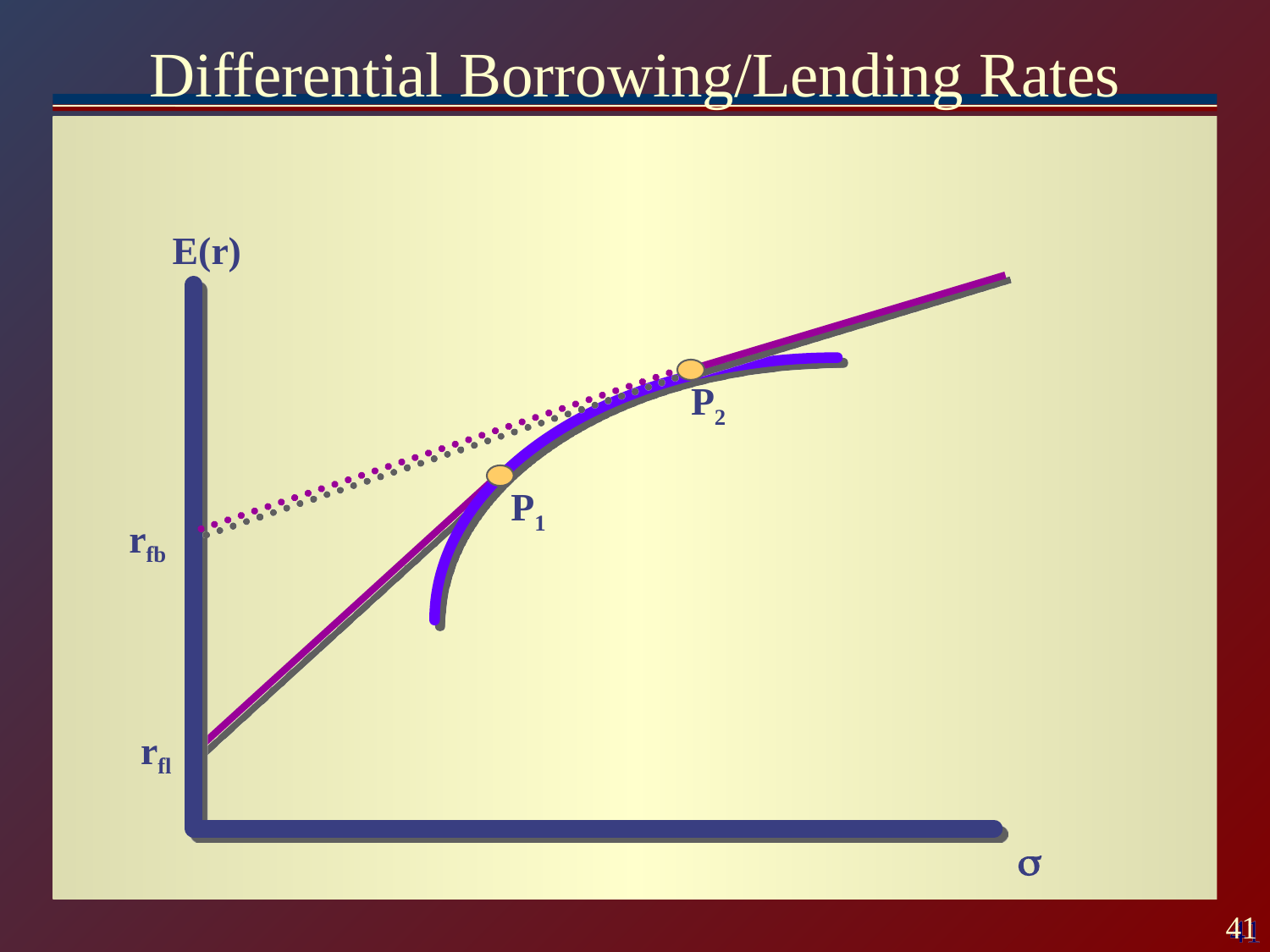

# Differential Borrowing/Lending Rates
E(r)

P2

P1
rfb
rfl
σ